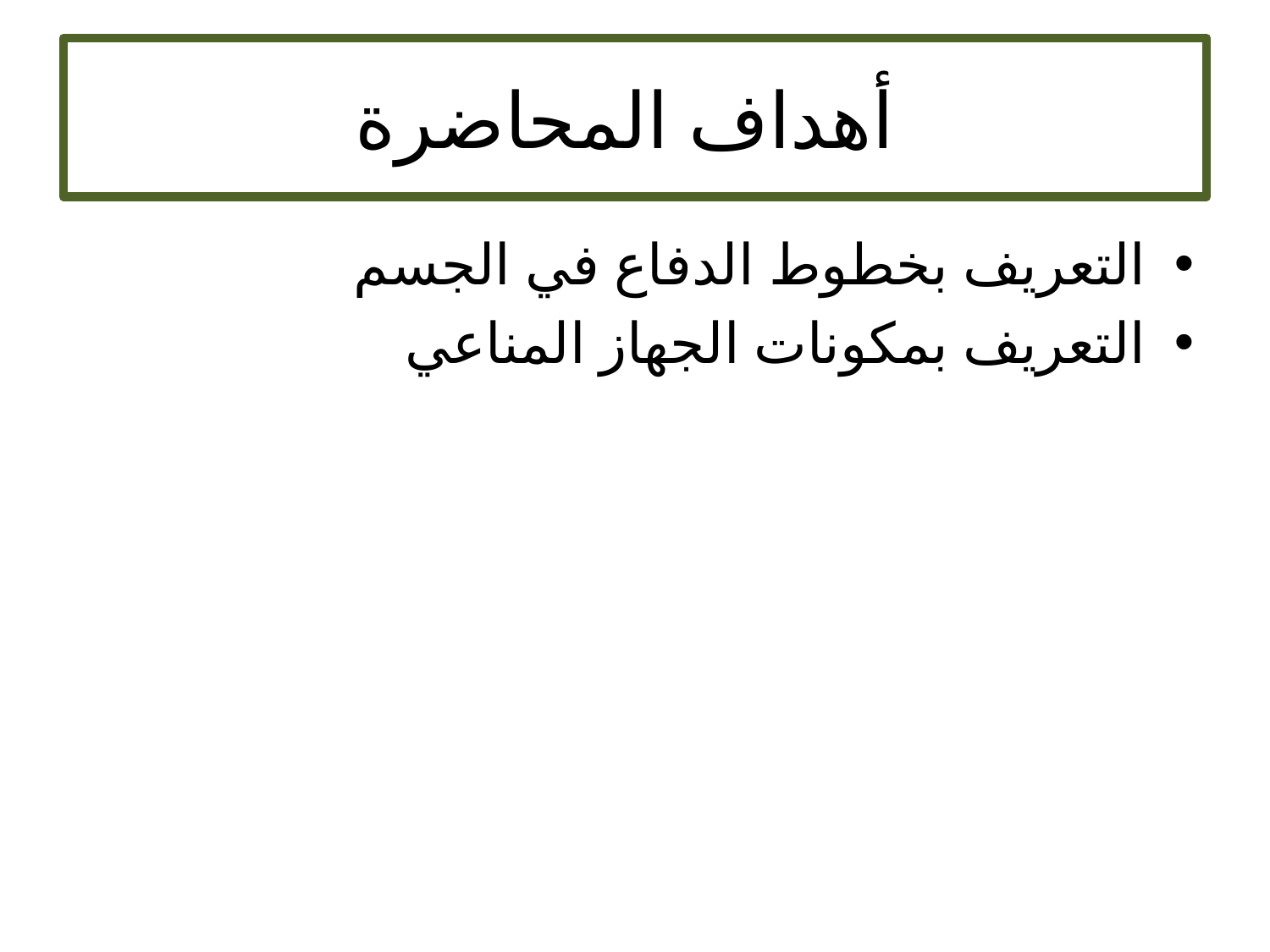

# أهداف المحاضرة
التعريف بخطوط الدفاع في الجسم
التعريف بمكونات الجهاز المناعي